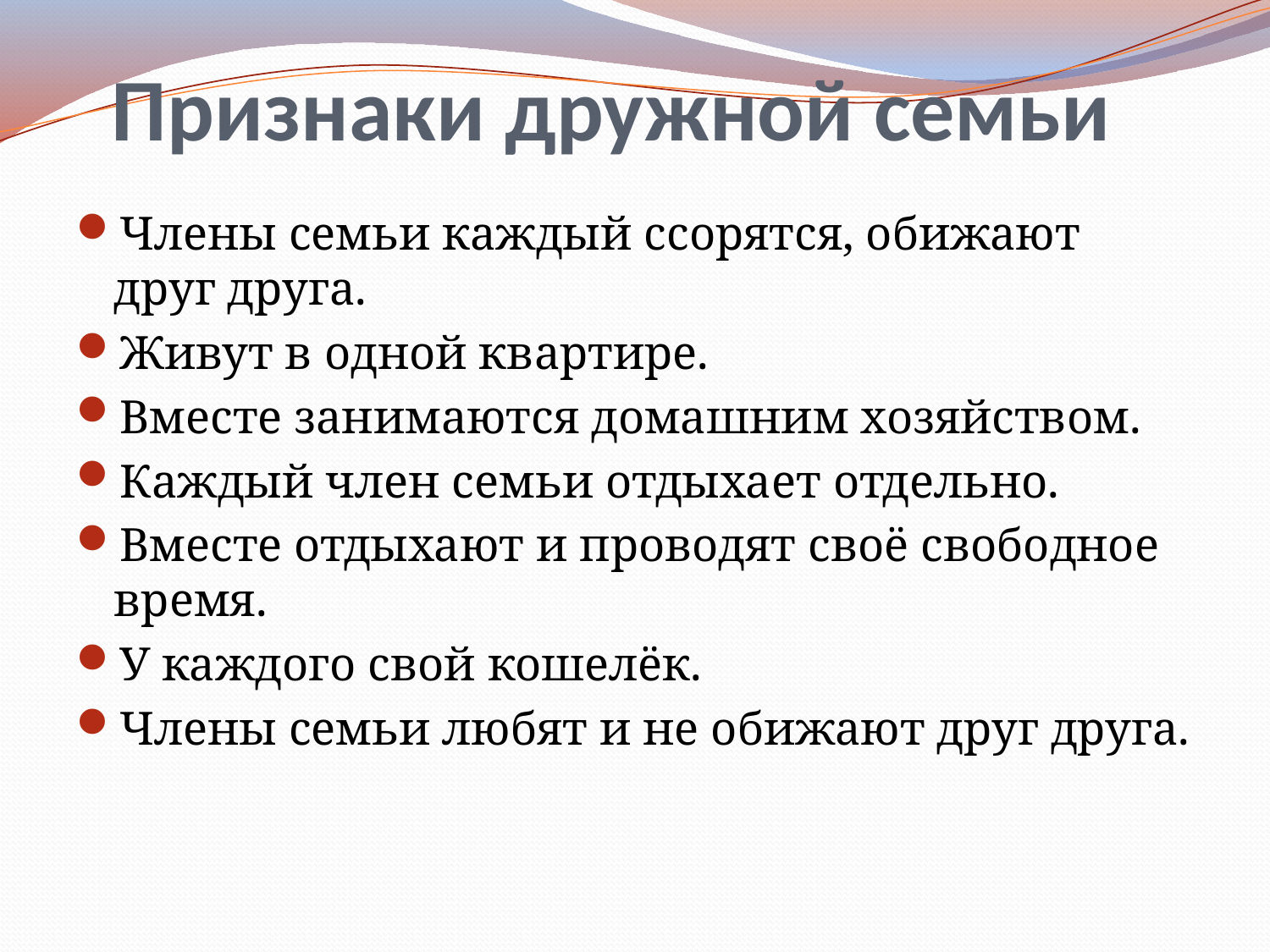

# Признаки дружной семьи
Члены семьи каждый ссорятся, обижают друг друга.
Живут в одной квартире.
Вместе занимаются домашним хозяйством.
Каждый член семьи отдыхает отдельно.
Вместе отдыхают и проводят своё свободное время.
У каждого свой кошелёк.
Члены семьи любят и не обижают друг друга.